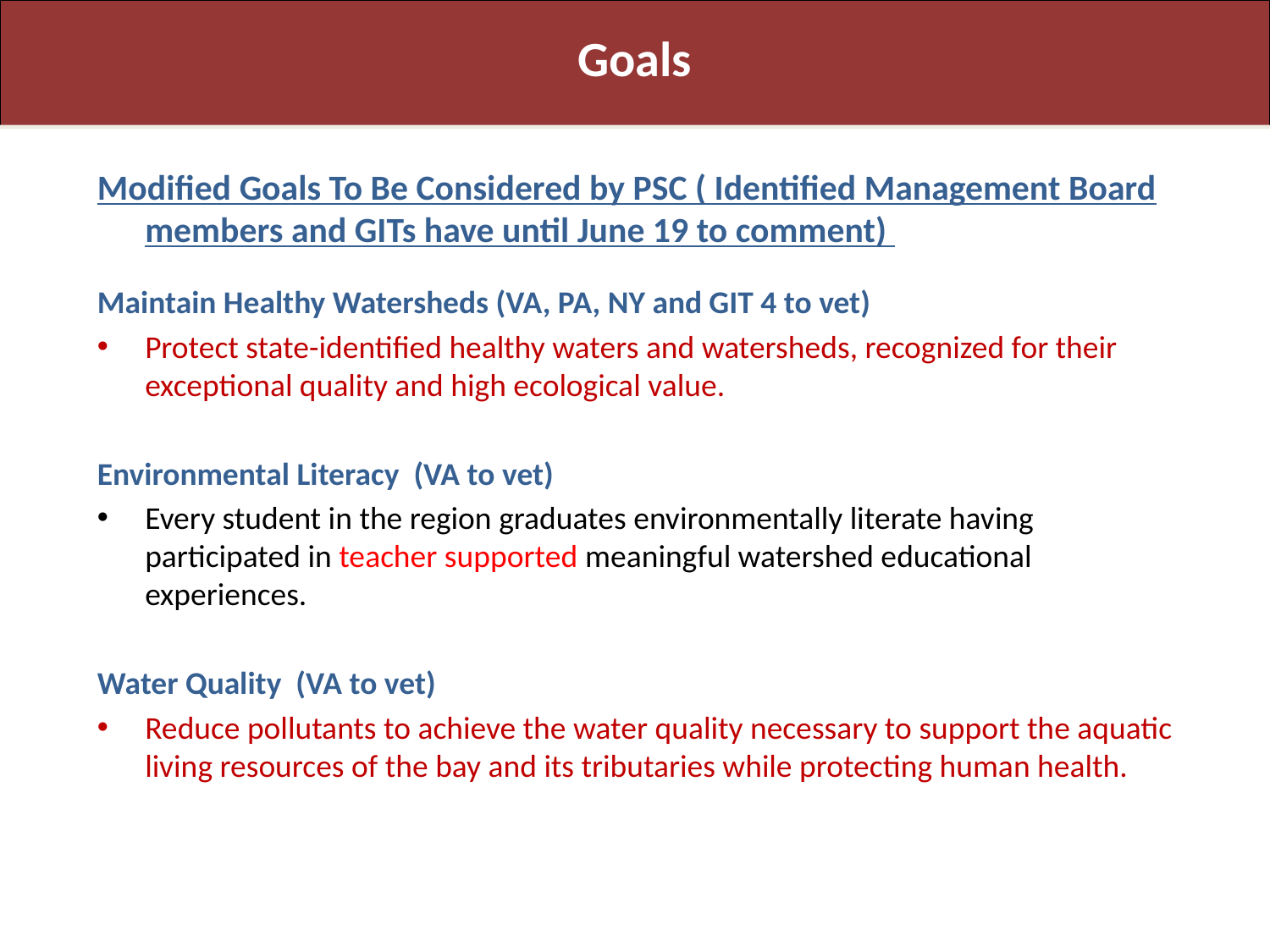

Goals
Modified Goals To Be Considered by PSC ( Identified Management Board members and GITs have until June 19 to comment)

Maintain Healthy Watersheds (VA, PA, NY and GIT 4 to vet)
Protect state-identified healthy waters and watersheds, recognized for their exceptional quality and high ecological value.

Environmental Literacy  (VA to vet)
Every student in the region graduates environmentally literate having participated in teacher supported meaningful watershed educational experiences.

Water Quality  (VA to vet)
Reduce pollutants to achieve the water quality necessary to support the aquatic living resources of the bay and its tributaries while protecting human health.